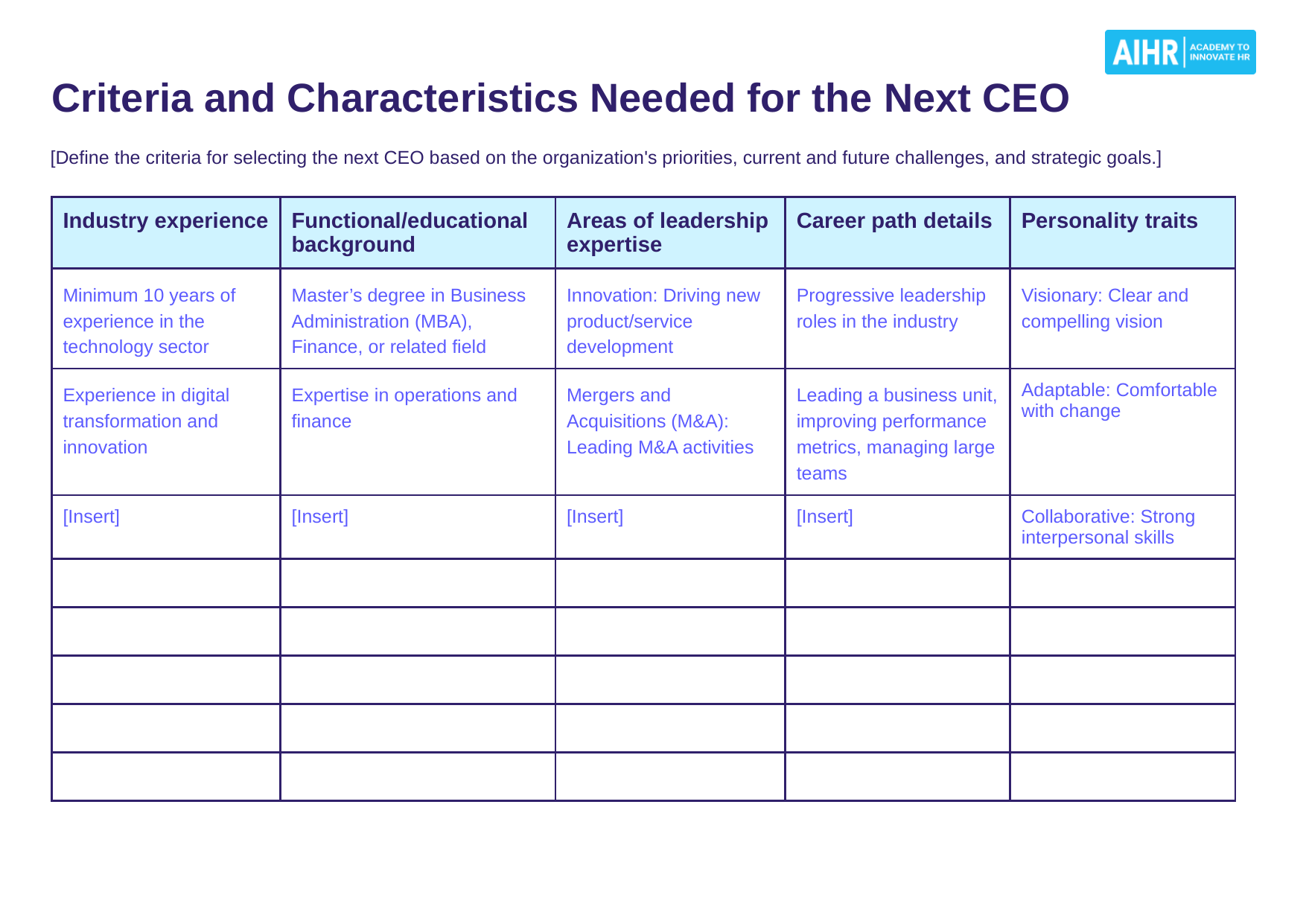

# Criteria and Characteristics Needed for the Next CEO
[Define the criteria for selecting the next CEO based on the organization's priorities, current and future challenges, and strategic goals.]
| Industry experience | Functional/educational background | Areas of leadership expertise | Career path details | Personality traits |
| --- | --- | --- | --- | --- |
| Minimum 10 years of experience in the technology sector | Master’s degree in Business Administration (MBA), Finance, or related field | Innovation: Driving new product/service development | Progressive leadership roles in the industry | Visionary: Clear and compelling vision |
| Experience in digital transformation and innovation | Expertise in operations and finance | Mergers and Acquisitions (M&A): Leading M&A activities | Leading a business unit, improving performance metrics, managing large teams | Adaptable: Comfortable with change |
| [Insert] | [Insert] | [Insert] | [Insert] | Collaborative: Strong interpersonal skills |
|  |  |  |  |  |
|  |  |  |  |  |
|  |  |  |  |  |
|  |  |  |  |  |
|  |  |  |  |  |